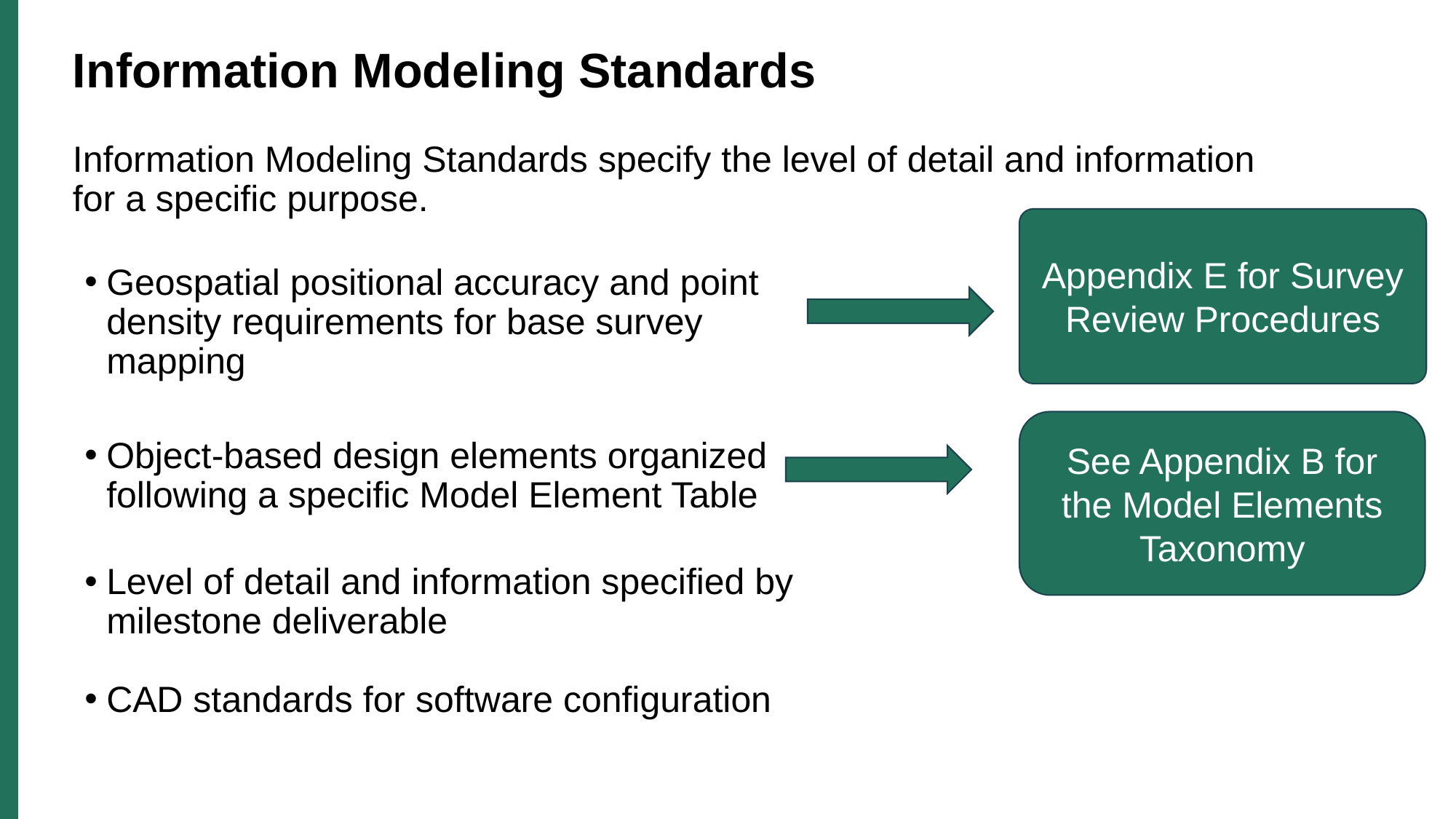

# Information Modeling Standards
Information Modeling Standards specify the level of detail and information for a specific purpose.
Appendix E for Survey Review Procedures
Geospatial positional accuracy and point density requirements for base survey mapping

Object-based design elements organized following a specific Model Element Table

See Appendix B for the Model Elements Taxonomy

Level of detail and information specified by milestone deliverable

CAD standards for software configuration